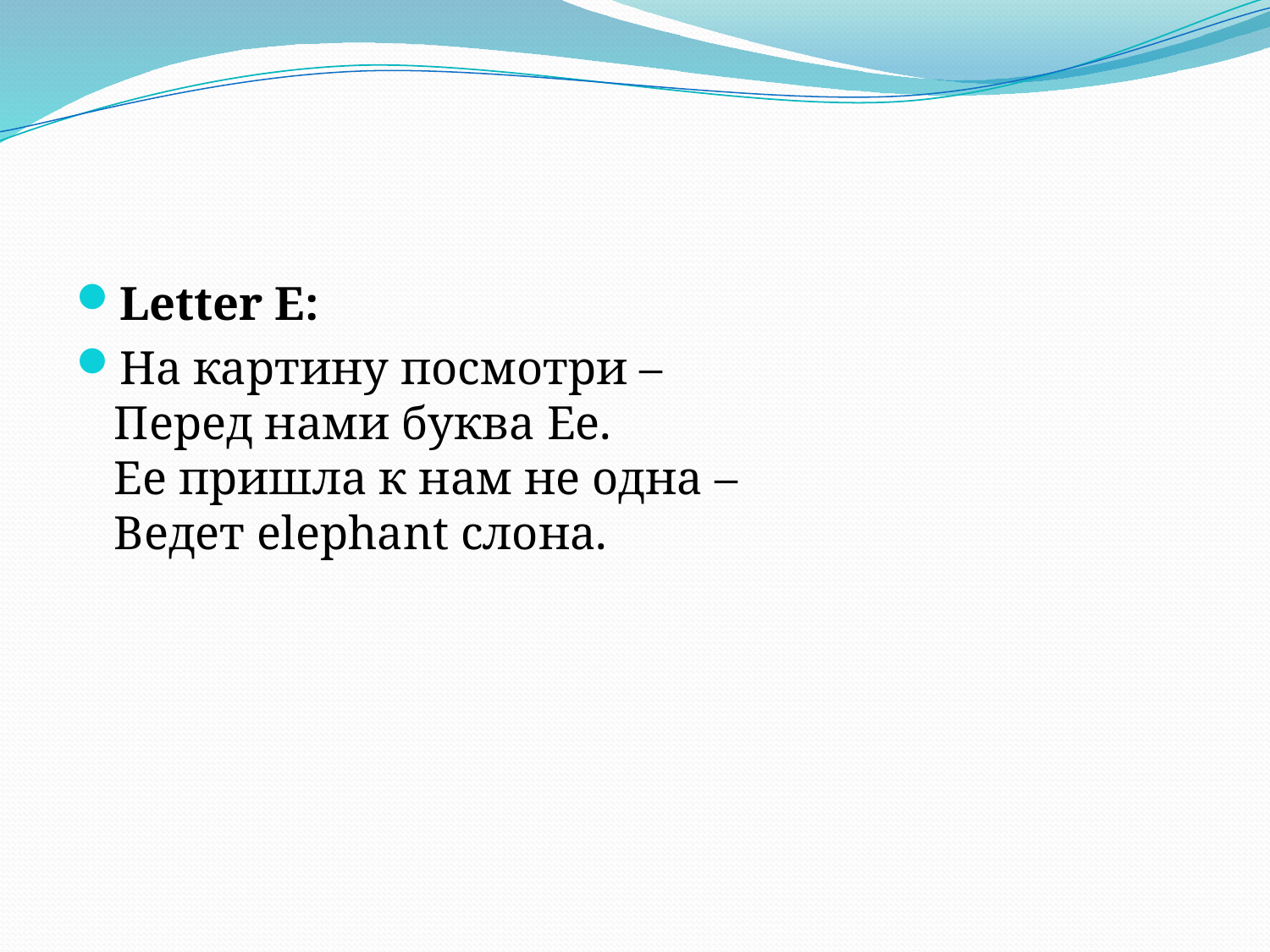

#
Letter E:
На картину посмотри –
Перед нами буква Ee.
Ee пришла к нам не одна –
Ведет elephant слона.